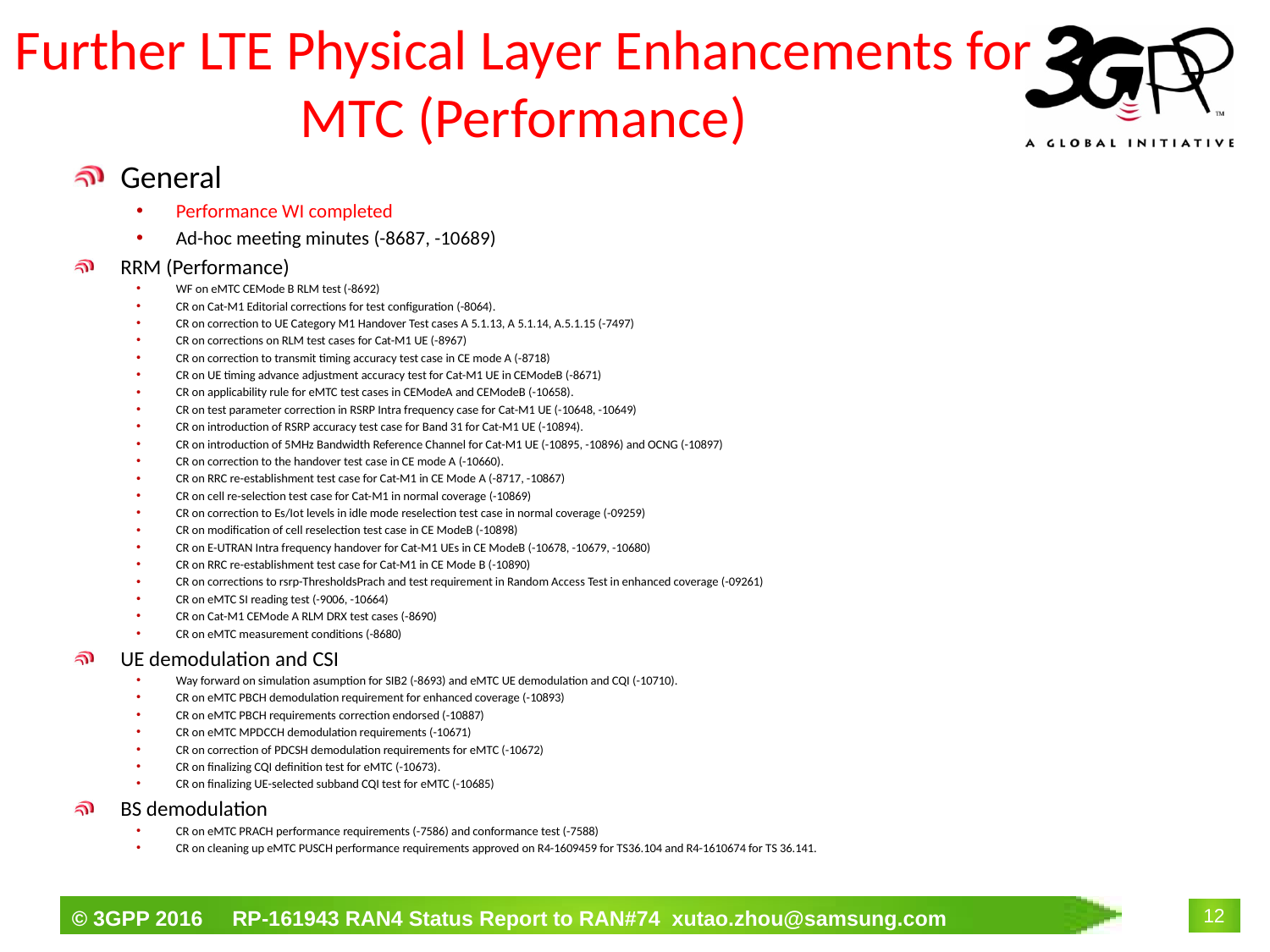

# Further LTE Physical Layer Enhancements for MTC (Performance)
General
Performance WI completed
Ad-hoc meeting minutes (-8687, -10689)
RRM (Performance)
WF on eMTC CEMode B RLM test (-8692)
CR on Cat-M1 Editorial corrections for test configuration (-8064).
CR on correction to UE Category M1 Handover Test cases A 5.1.13, A 5.1.14, A.5.1.15 (-7497)
CR on corrections on RLM test cases for Cat-M1 UE (-8967)
CR on correction to transmit timing accuracy test case in CE mode A (-8718)
CR on UE timing advance adjustment accuracy test for Cat-M1 UE in CEModeB (-8671)
CR on applicability rule for eMTC test cases in CEModeA and CEModeB (-10658).
CR on test parameter correction in RSRP Intra frequency case for Cat-M1 UE (-10648, -10649)
CR on introduction of RSRP accuracy test case for Band 31 for Cat-M1 UE (-10894).
CR on introduction of 5MHz Bandwidth Reference Channel for Cat-M1 UE (-10895, -10896) and OCNG (-10897)
CR on correction to the handover test case in CE mode A (-10660).
CR on RRC re-establishment test case for Cat-M1 in CE Mode A (-8717, -10867)
CR on cell re-selection test case for Cat-M1 in normal coverage (-10869)
CR on correction to Es/Iot levels in idle mode reselection test case in normal coverage (-09259)
CR on modification of cell reselection test case in CE ModeB (-10898)
CR on E-UTRAN Intra frequency handover for Cat-M1 UEs in CE ModeB (-10678, -10679, -10680)
CR on RRC re-establishment test case for Cat-M1 in CE Mode B (-10890)
CR on corrections to rsrp-ThresholdsPrach and test requirement in Random Access Test in enhanced coverage (-09261)
CR on eMTC SI reading test (-9006, -10664)
CR on Cat-M1 CEMode A RLM DRX test cases (-8690)
CR on eMTC measurement conditions (-8680)
UE demodulation and CSI
Way forward on simulation asumption for SIB2 (-8693) and eMTC UE demodulation and CQI (-10710).
CR on eMTC PBCH demodulation requirement for enhanced coverage (-10893)
CR on eMTC PBCH requirements correction endorsed (-10887)
CR on eMTC MPDCCH demodulation requirements (-10671)
CR on correction of PDCSH demodulation requirements for eMTC (-10672)
CR on finalizing CQI definition test for eMTC (-10673).
CR on finalizing UE-selected subband CQI test for eMTC (-10685)
BS demodulation
CR on eMTC PRACH performance requirements (-7586) and conformance test (-7588)
CR on cleaning up eMTC PUSCH performance requirements approved on R4-1609459 for TS36.104 and R4-1610674 for TS 36.141.